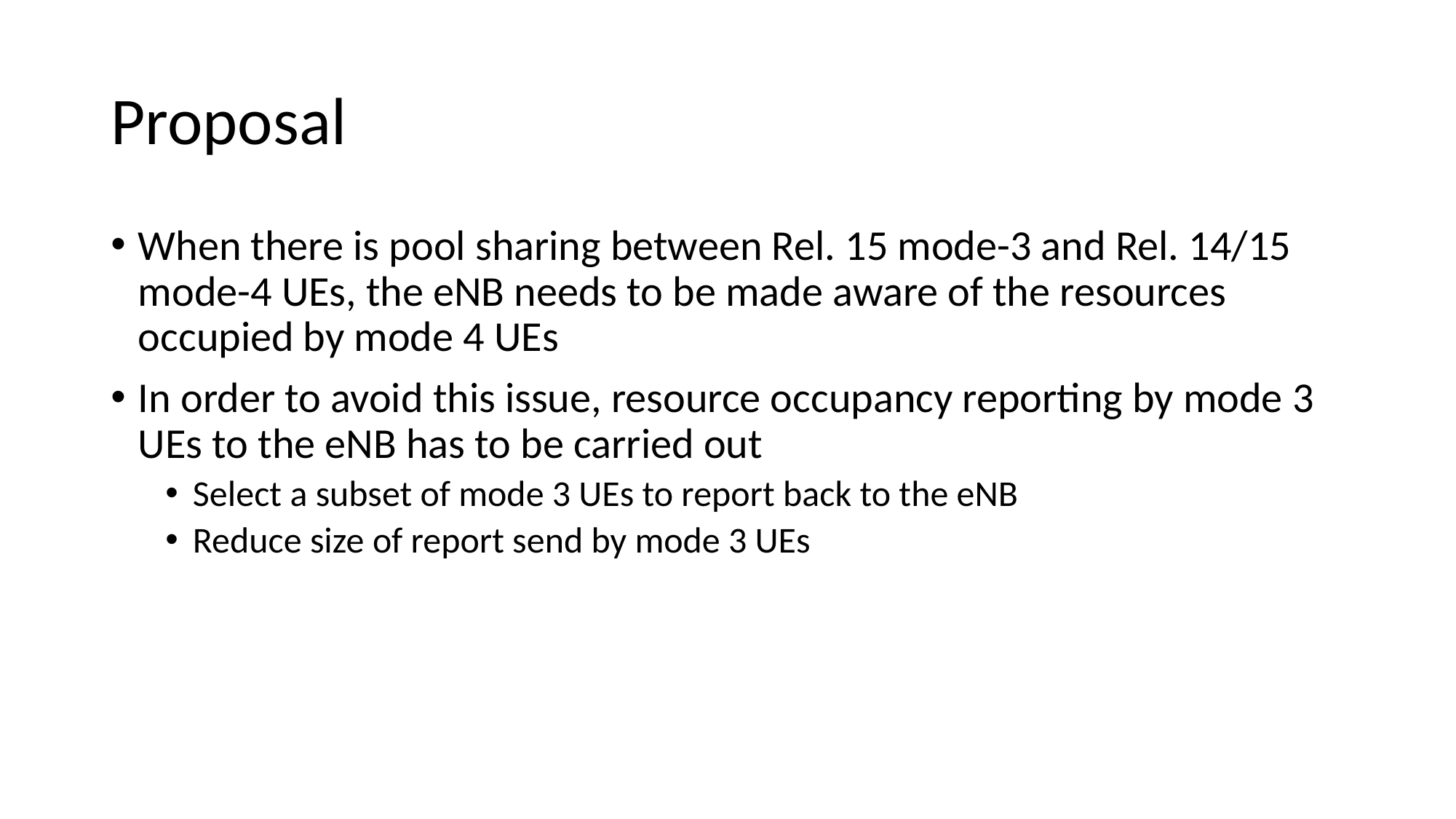

# Proposal
When there is pool sharing between Rel. 15 mode-3 and Rel. 14/15 mode-4 UEs, the eNB needs to be made aware of the resources occupied by mode 4 UEs
In order to avoid this issue, resource occupancy reporting by mode 3 UEs to the eNB has to be carried out
Select a subset of mode 3 UEs to report back to the eNB
Reduce size of report send by mode 3 UEs